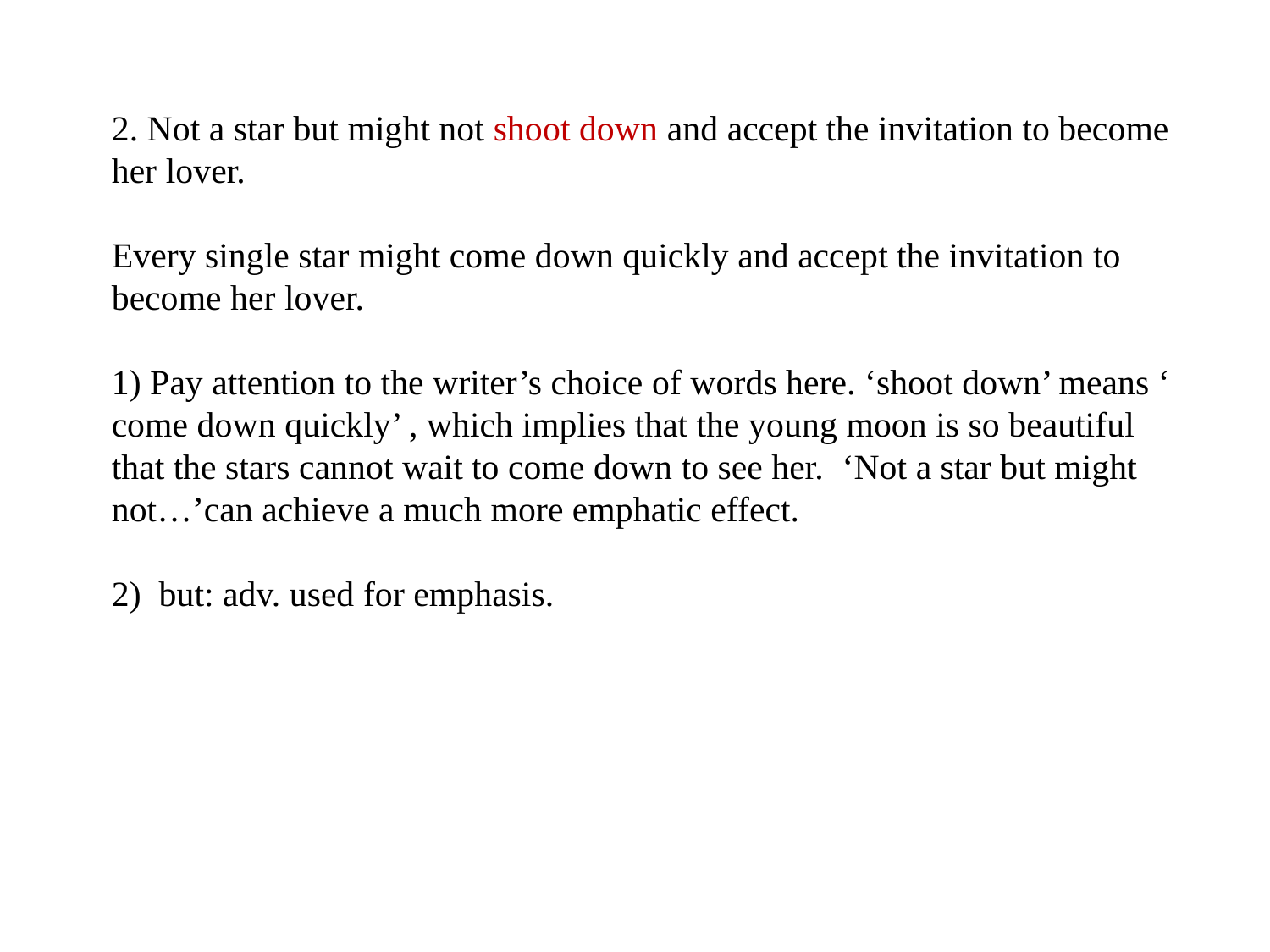

2. Not a star but might not shoot down and accept the invitation to become her lover.

Every single star might come down quickly and accept the invitation to become her lover.

1) Pay attention to the writer’s choice of words here. ‘shoot down’ means ‘ come down quickly’ , which implies that the young moon is so beautiful    that the stars cannot wait to come down to see her.  ‘Not a star but might not…’can achieve a much more emphatic effect.

2)  but: adv. used for emphasis.